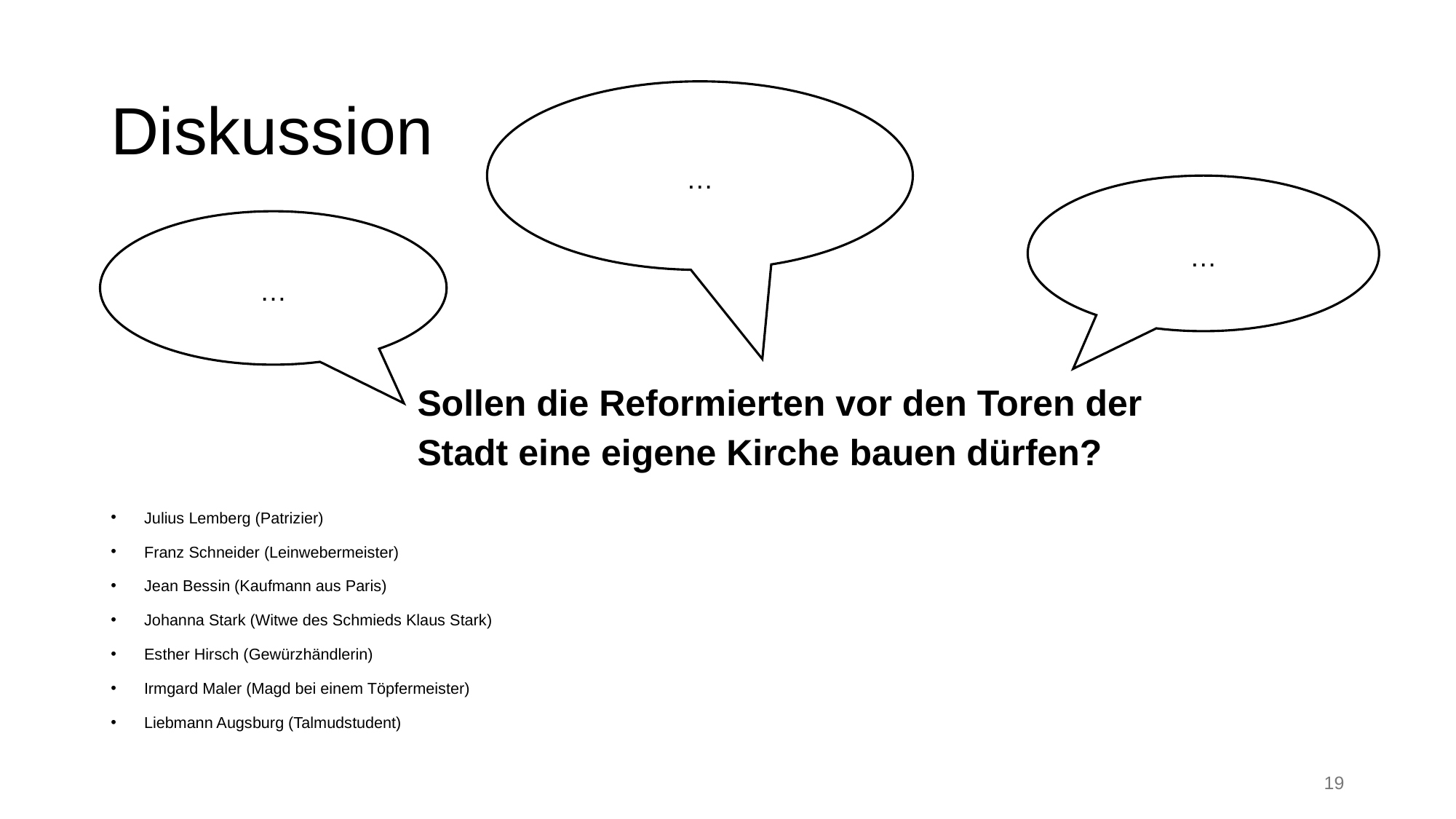

# Diskussion
…
…
…
Sollen die Reformierten vor den Toren der Stadt eine eigene Kirche bauen dürfen?

Julius Lemberg (Patrizier)
Franz Schneider (Leinwebermeister)
Jean Bessin (Kaufmann aus Paris)
Johanna Stark (Witwe des Schmieds Klaus Stark)
Esther Hirsch (Gewürzhändlerin)
Irmgard Maler (Magd bei einem Töpfermeister)
Liebmann Augsburg (Talmudstudent)

19